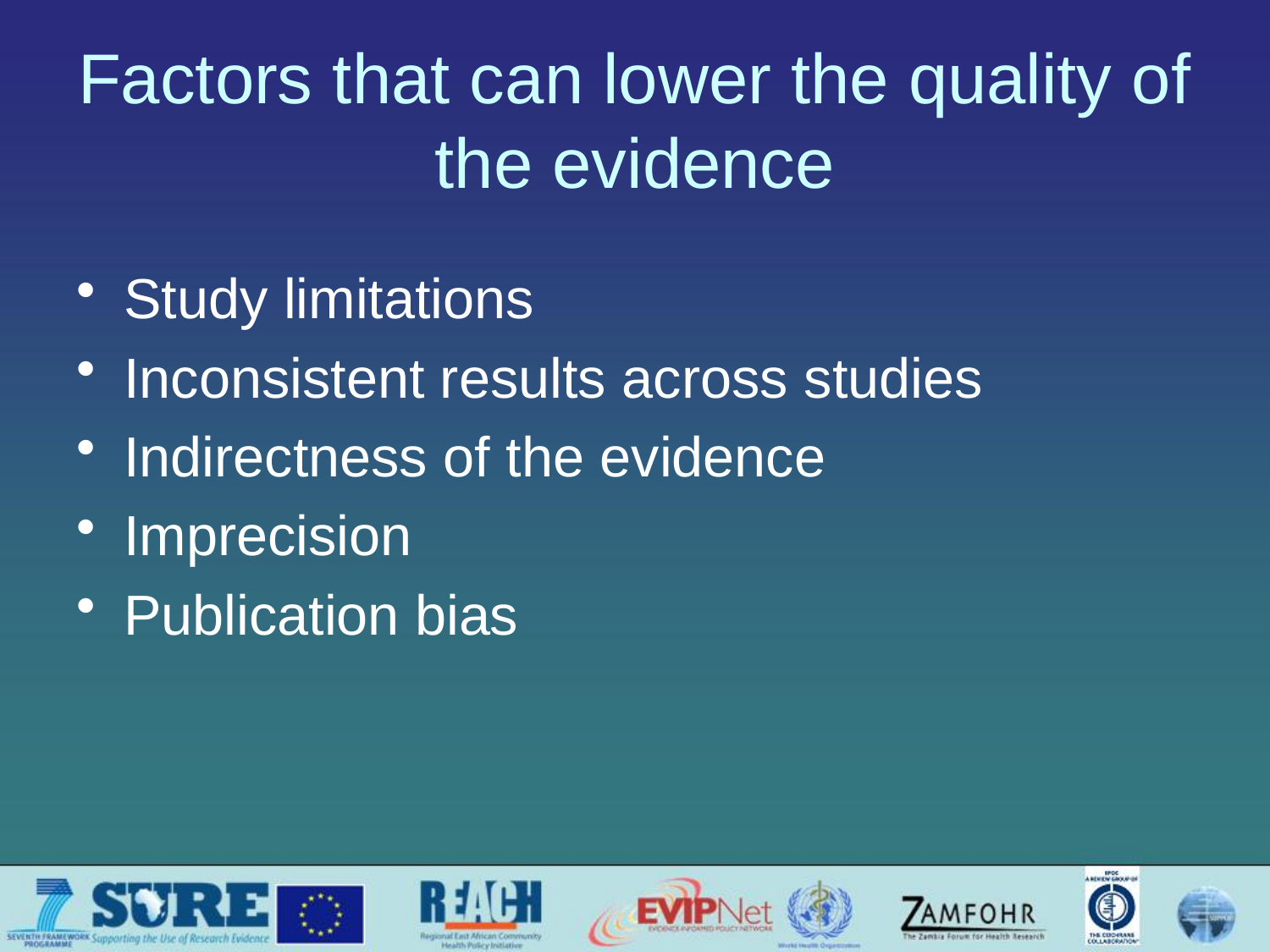

# Factors that can lower the quality of the evidence
Study limitations
Inconsistent results across studies
Indirectness of the evidence
Imprecision
Publication bias